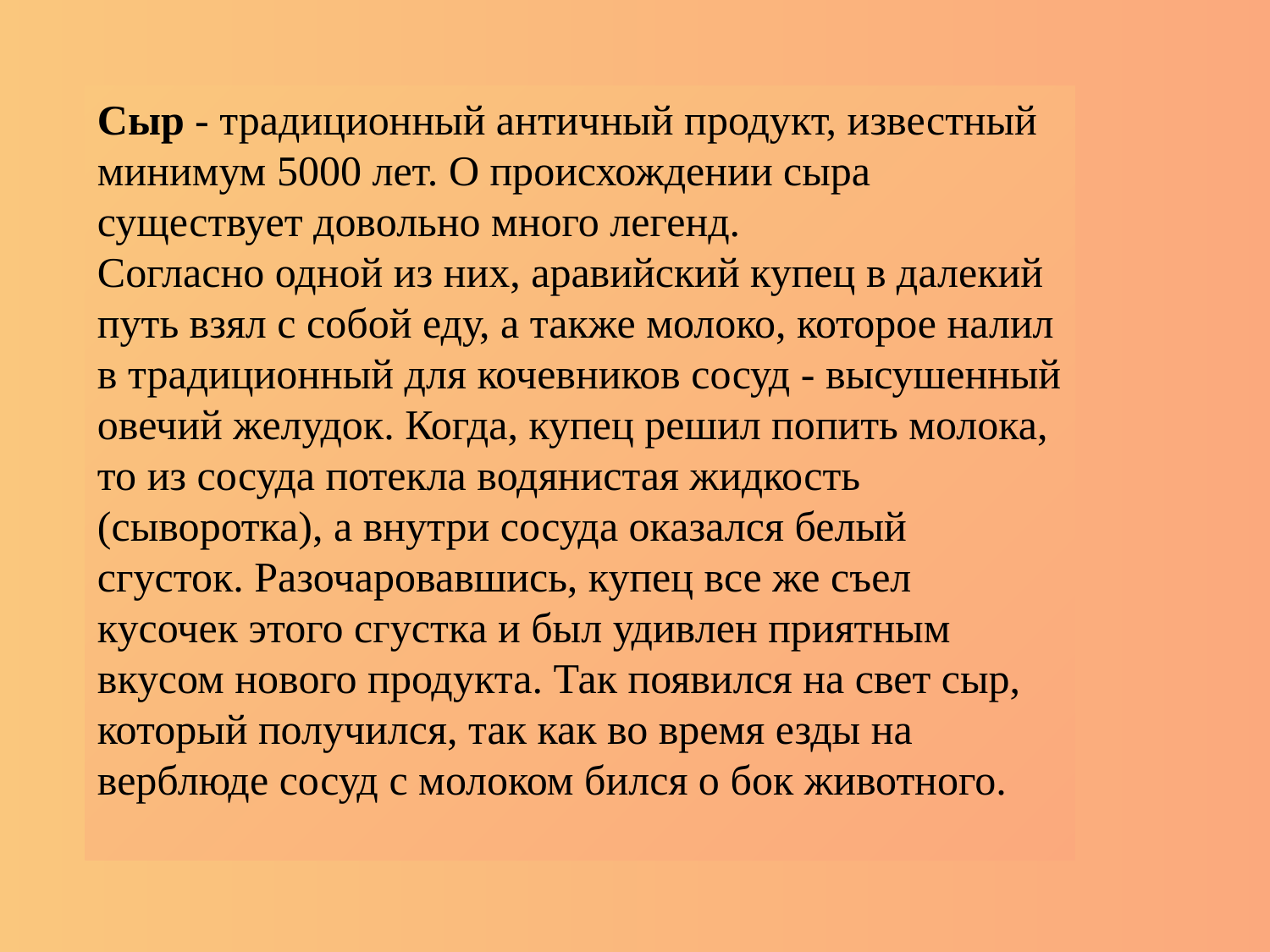

Сыр - традиционный античный продукт, известный минимум 5000 лет. О происхождении сыра существует довольно много легенд.
Согласно одной из них, аравийский купец в далекий путь взял с собой еду, а также молоко, которое налил в традиционный для кочевников сосуд - высушенный овечий желудок. Когда, купец решил попить молока, то из сосуда потекла водянистая жидкость (сыворотка), а внутри сосуда оказался белый сгусток. Разочаровавшись, купец все же съел кусочек этого сгустка и был удивлен приятным вкусом нового продукта. Так появился на свет сыр, который получился, так как во время езды на верблюде сосуд с молоком бился о бок животного.